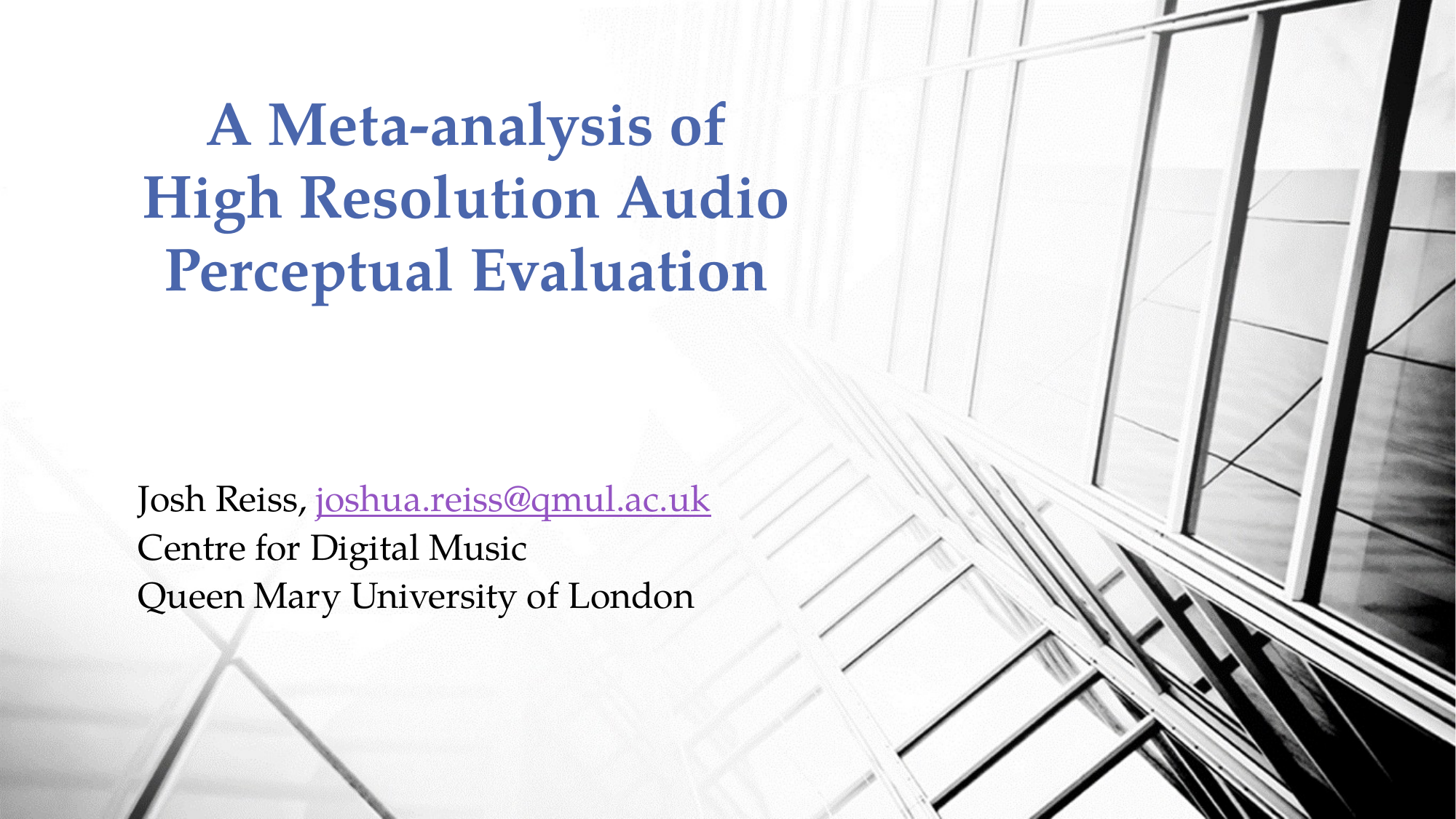

# A Meta-analysis of High Resolution Audio Perceptual Evaluation
Josh Reiss, joshua.reiss@qmul.ac.uk
Centre for Digital Music
Queen Mary University of London